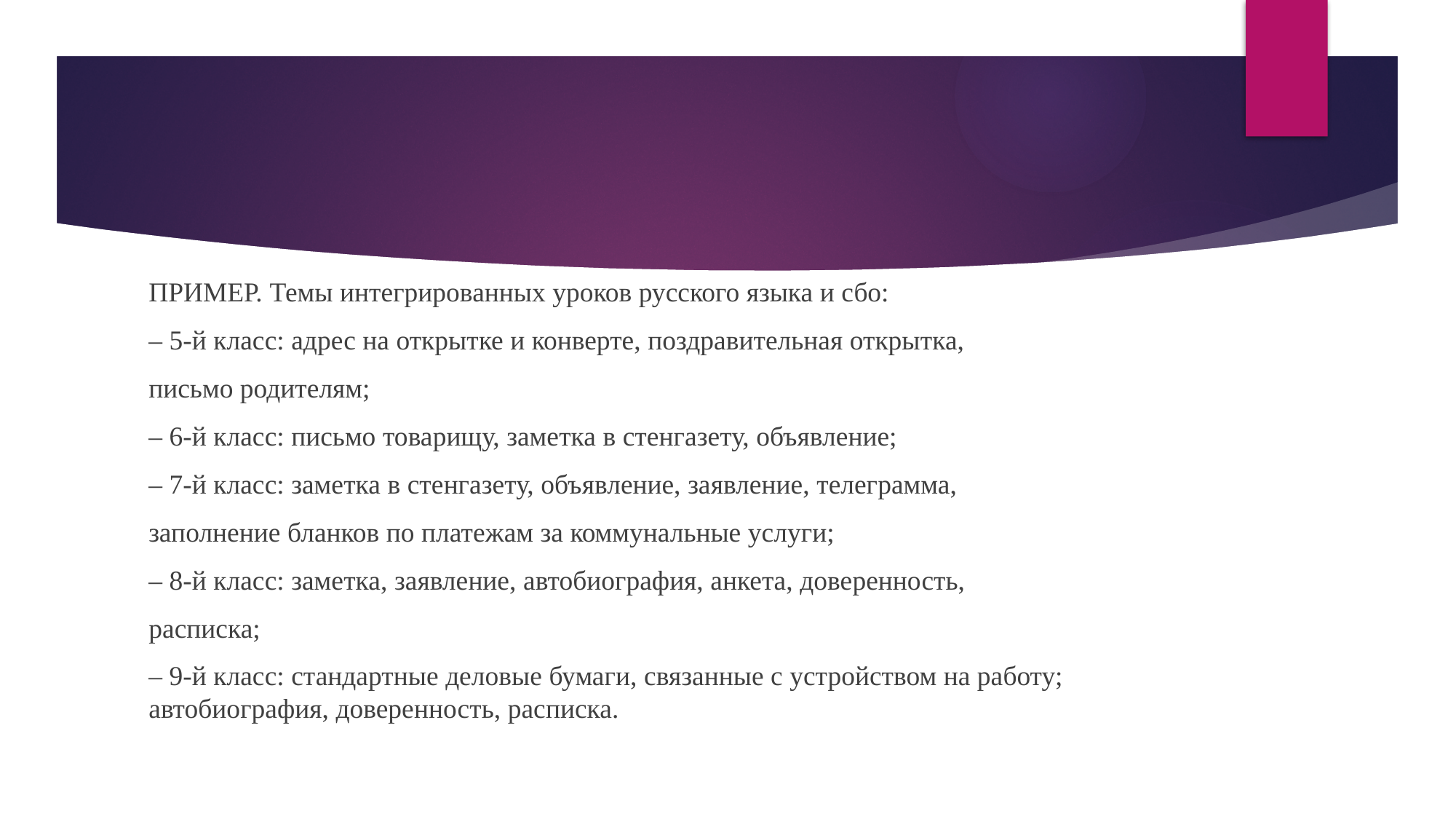

#
ПРИМЕР. Темы интегрированных уроков русского языка и сбо:
– 5-й класс: адрес на открытке и конверте, поздравительная открытка,
письмо родителям;
– 6-й класс: письмо товарищу, заметка в стенгазету, объявление;
– 7-й класс: заметка в стенгазету, объявление, заявление, телеграмма,
заполнение бланков по платежам за коммунальные услуги;
– 8-й класс: заметка, заявление, автобиография, анкета, доверенность,
расписка;
– 9-й класс: стандартные деловые бумаги, связанные с устройством на работу; автобиография, доверенность, расписка.